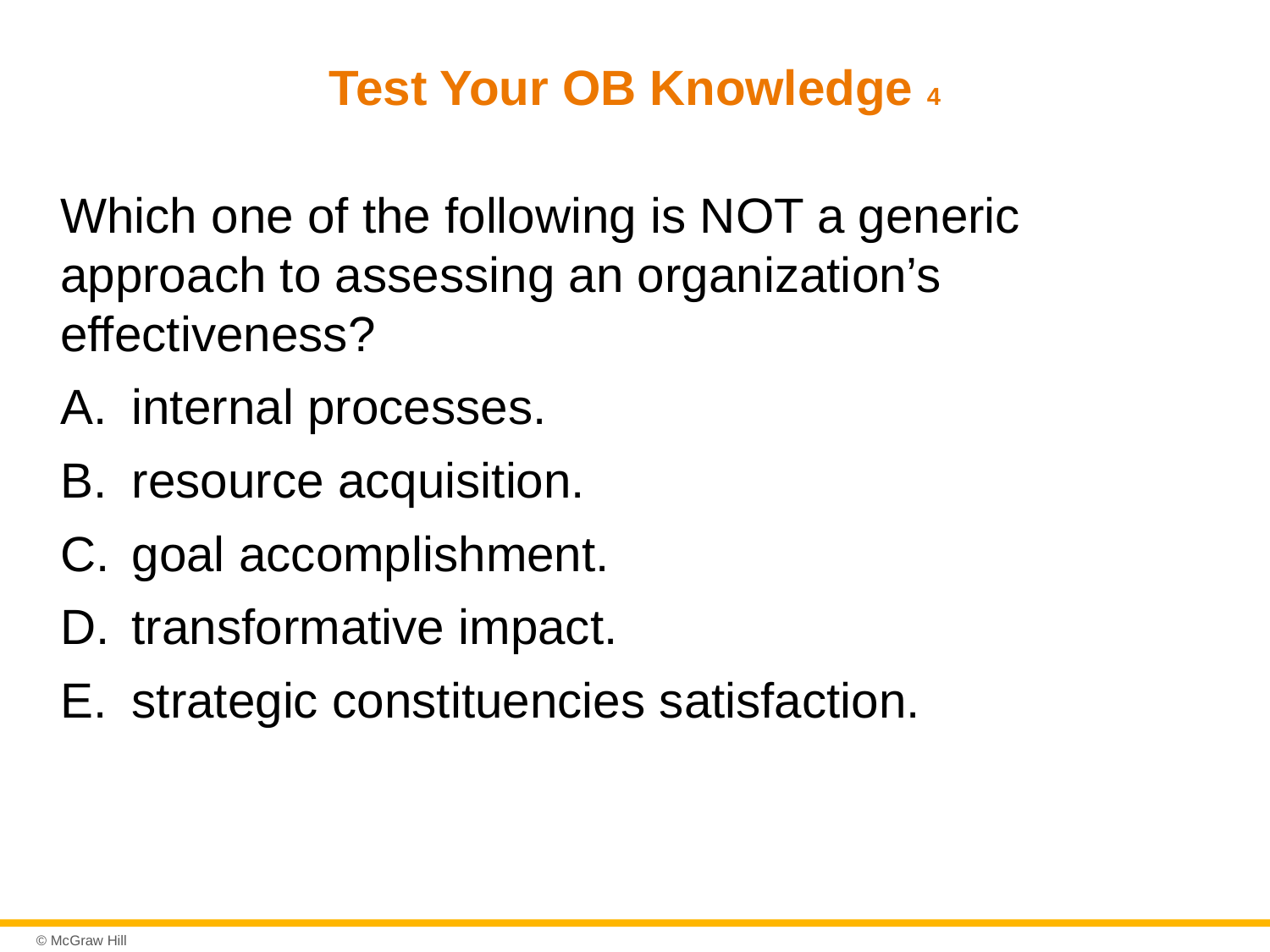

# Test Your OB Knowledge 4
Which one of the following is NOT a generic approach to assessing an organization’s effectiveness?
internal processes.
resource acquisition.
goal accomplishment.
transformative impact.
strategic constituencies satisfaction.